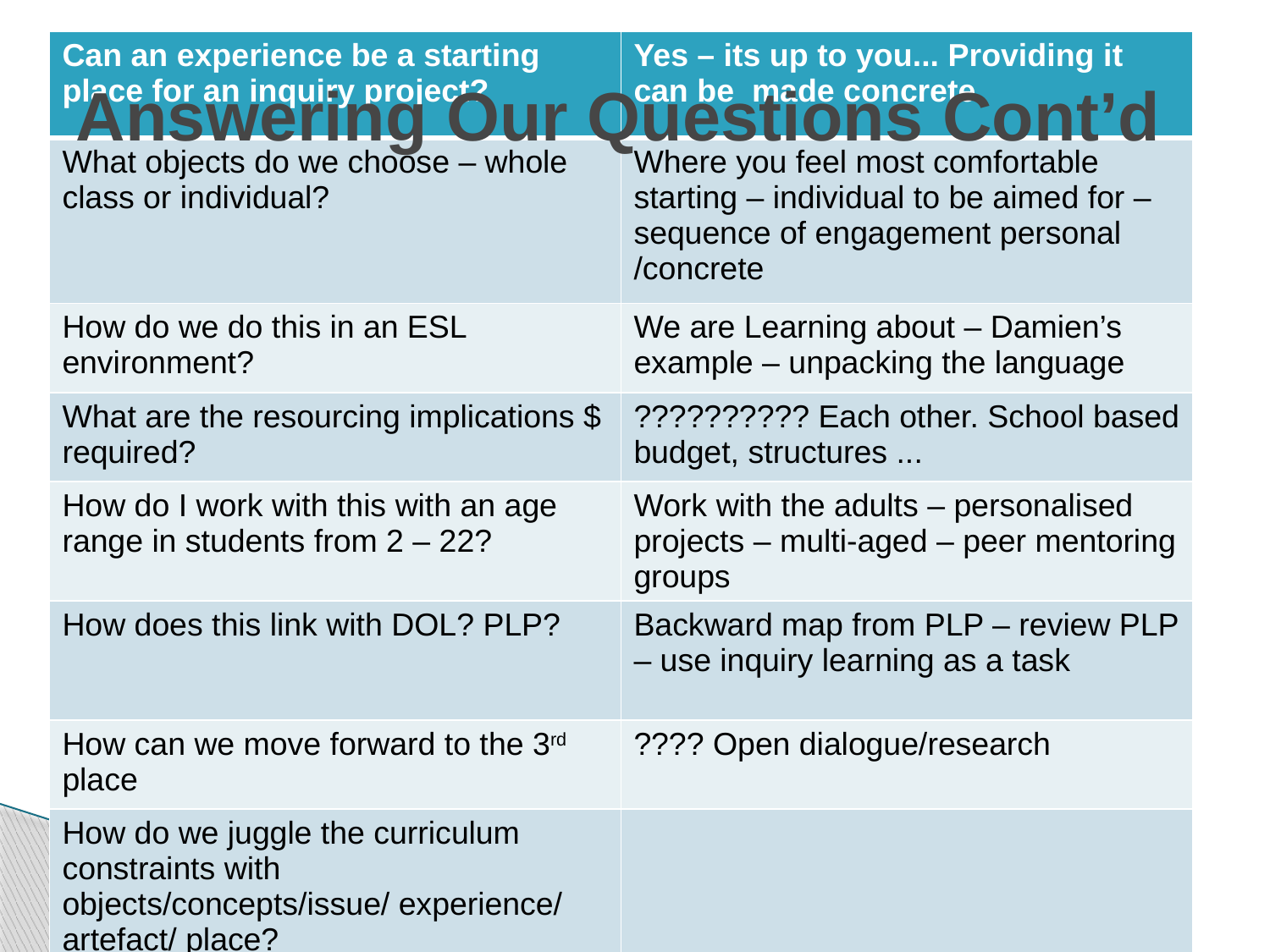

| Can an experience be a starting place for an inquiry project? | Yes – its up to you... Providing it can be made concrete |
| --- | --- |
| What objects do we choose – whole class or individual? | Where you feel most comfortable starting – individual to be aimed for – sequence of engagement personal /concrete |
| How do we do this in an ESL environment? | We are Learning about – Damien’s example – unpacking the language |
| What are the resourcing implications $ required? | ?????????? Each other. School based budget, structures ... |
| How do I work with this with an age range in students from 2 – 22? | Work with the adults – personalised projects – multi-aged – peer mentoring groups |
| How does this link with DOL? PLP? | Backward map from PLP – review PLP – use inquiry learning as a task |
| How can we move forward to the 3rd place | ???? Open dialogue/research |
| How do we juggle the curriculum constraints with objects/concepts/issue/ experience/ artefact/ place? |  |
# Answering Our Questions Cont’d